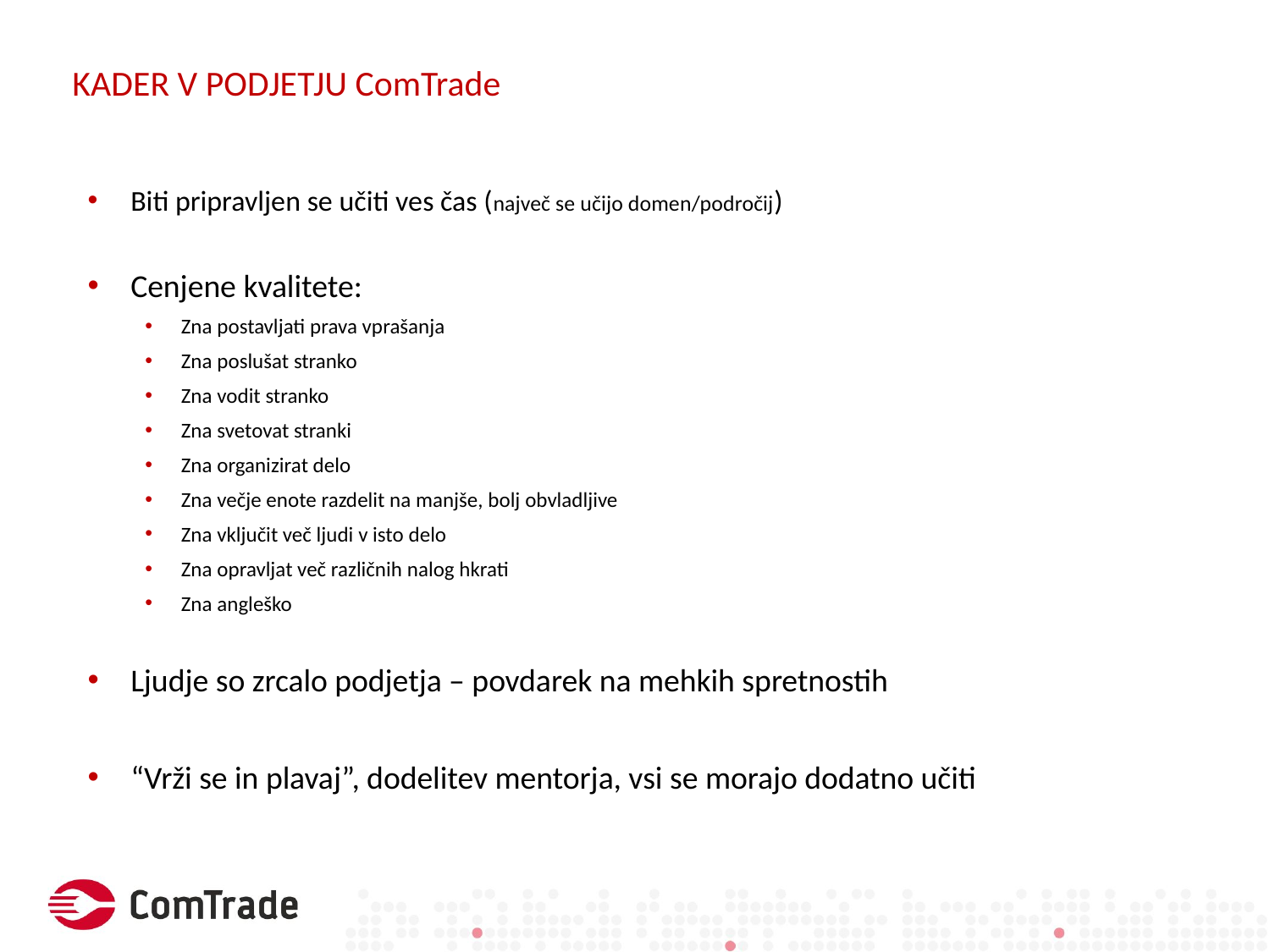

# KADER V PODJETJU ComTrade
Biti pripravljen se učiti ves čas (največ se učijo domen/področij)
Cenjene kvalitete:
Zna postavljati prava vprašanja
Zna poslušat stranko
Zna vodit stranko
Zna svetovat stranki
Zna organizirat delo
Zna večje enote razdelit na manjše, bolj obvladljive
Zna vključit več ljudi v isto delo
Zna opravljat več različnih nalog hkrati
Zna angleško
Ljudje so zrcalo podjetja – povdarek na mehkih spretnostih
“Vrži se in plavaj”, dodelitev mentorja, vsi se morajo dodatno učiti